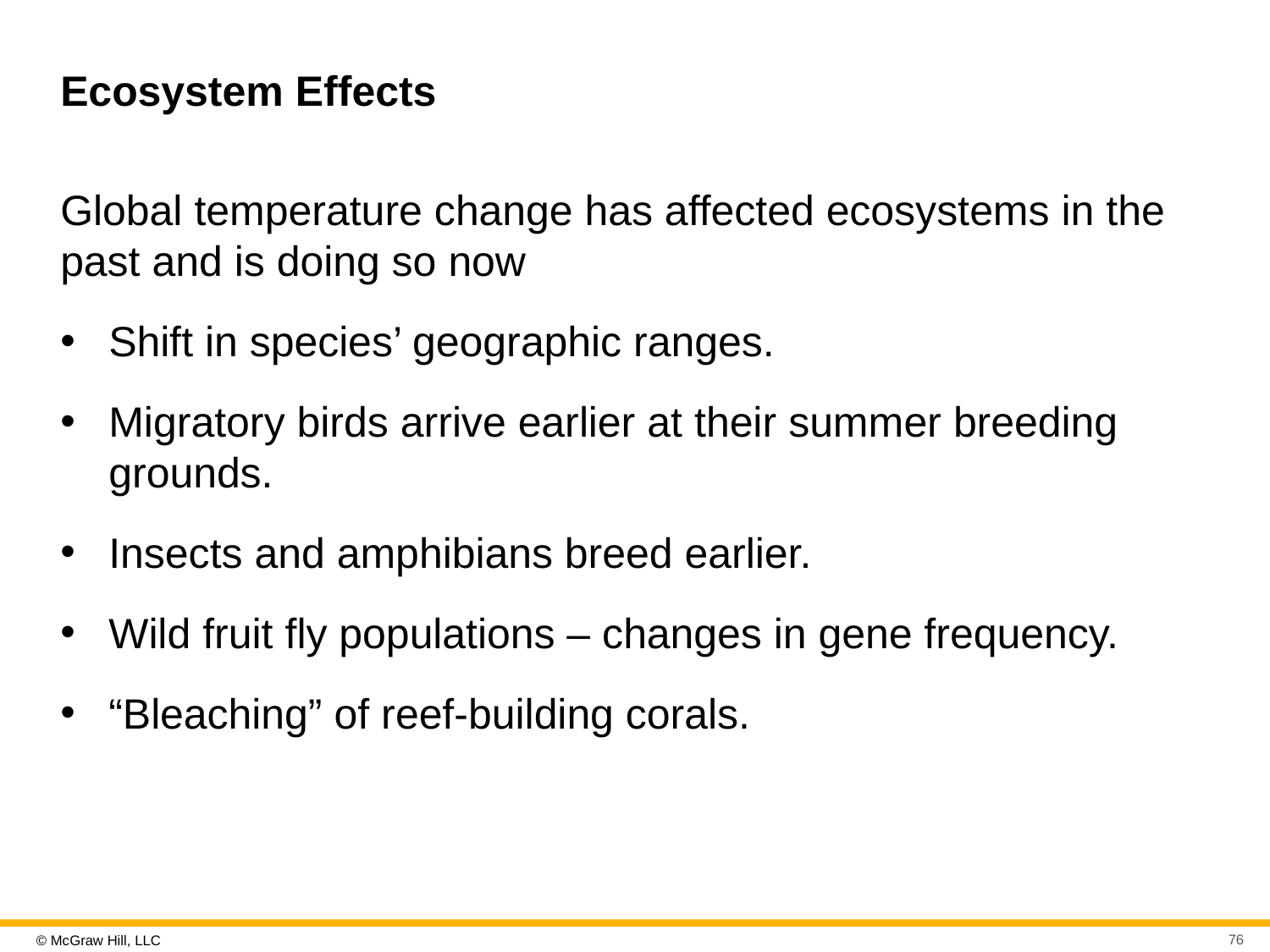

# Ecosystem Effects
Global temperature change has affected ecosystems in the past and is doing so now
Shift in species’ geographic ranges.
Migratory birds arrive earlier at their summer breeding grounds.
Insects and amphibians breed earlier.
Wild fruit fly populations – changes in gene frequency.
“Bleaching” of reef-building corals.
76